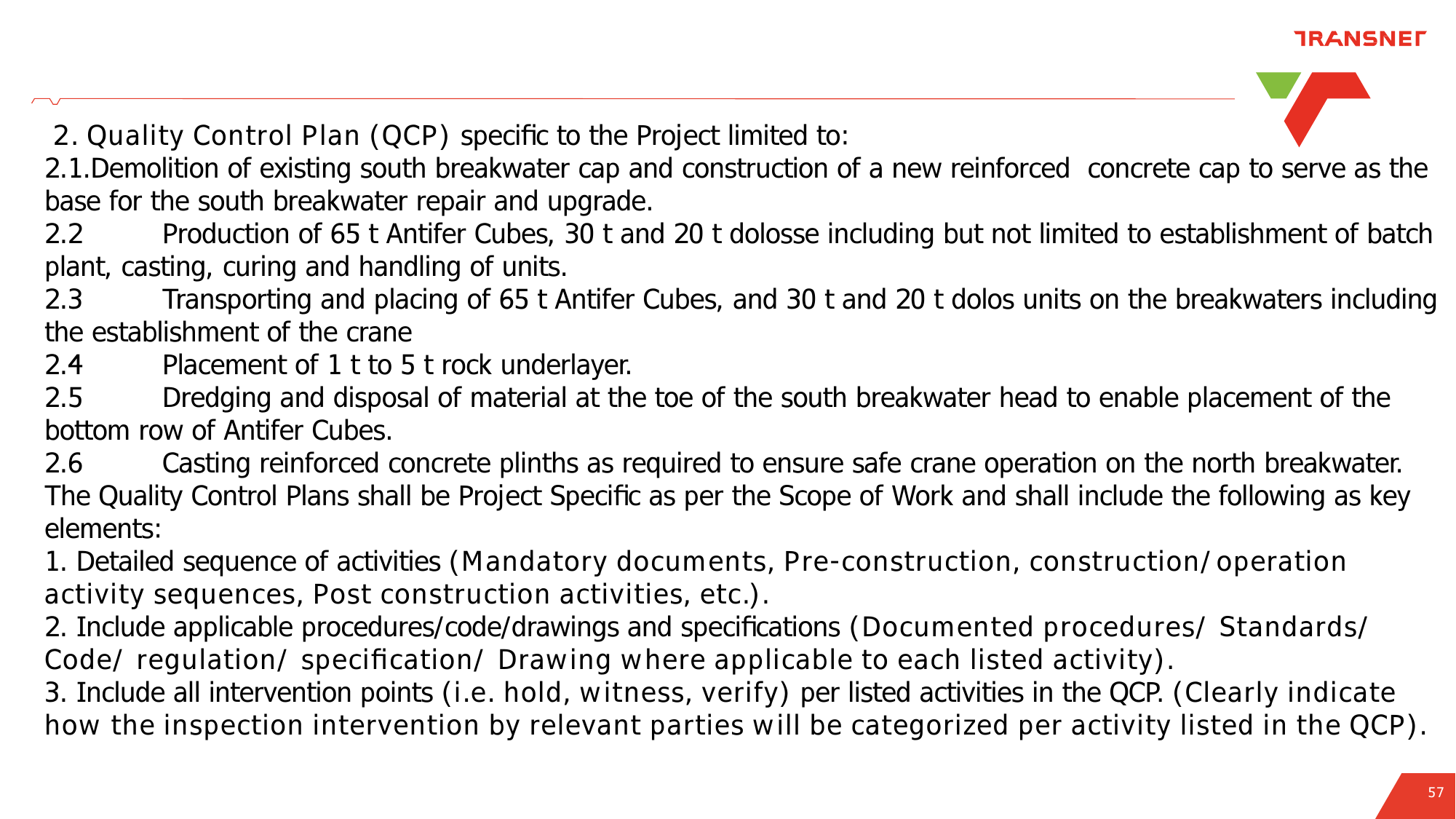

# T2T2.2-08 Quality Management

 2. Quality Control Plan (QCP) specific to the Project limited to:
2.1.Demolition of existing south breakwater cap and construction of a new reinforced  concrete cap to serve as the base for the south breakwater repair and upgrade.
2.2	 Production of 65 t Antifer Cubes, 30 t and 20 t dolosse including but not limited to establishment of batch plant, casting, curing and handling of units.
2.3	 Transporting and placing of 65 t Antifer Cubes, and 30 t and 20 t dolos units on the breakwaters including the establishment of the crane
2.4	 Placement of 1 t to 5 t rock underlayer.
2.5	 Dredging and disposal of material at the toe of the south breakwater head to enable placement of the bottom row of Antifer Cubes.
2.6	 Casting reinforced concrete plinths as required to ensure safe crane operation on the north breakwater.
The Quality Control Plans shall be Project Specific as per the Scope of Work and shall include the following as key elements:
1. Detailed sequence of activities (Mandatory documents, Pre-construction, construction/operation activity sequences, Post construction activities, etc.).
2. Include applicable procedures/code/drawings and specifications (Documented procedures/ Standards/ Code/ regulation/ specification/ Drawing where applicable to each listed activity).
3. Include all intervention points (i.e. hold, witness, verify) per listed activities in the QCP. (Clearly indicate how the inspection intervention by relevant parties will be categorized per activity listed in the QCP).